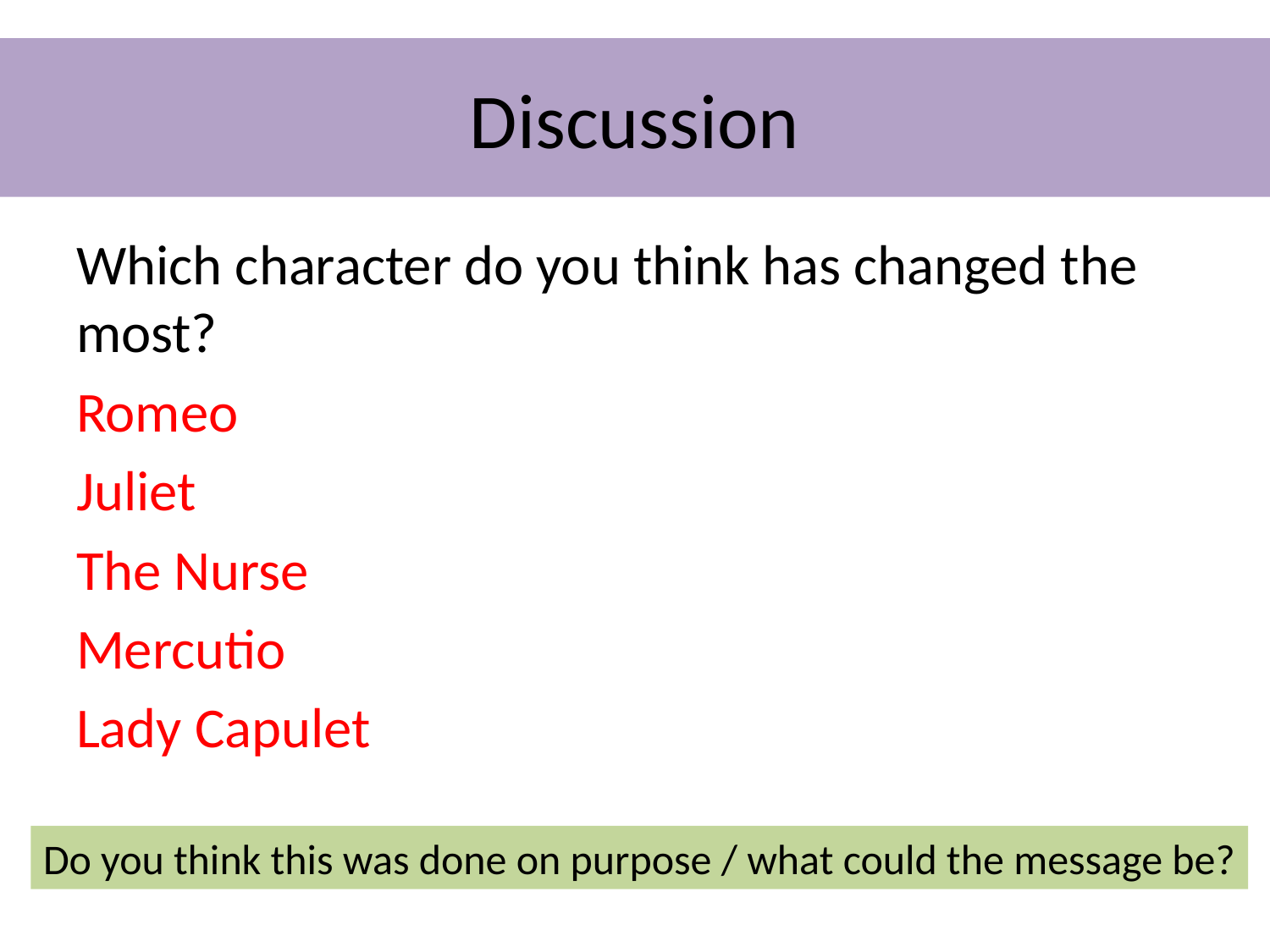

# Discussion
Which character do you think has changed the most?
Romeo
Juliet
The Nurse
Mercutio
Lady Capulet

Do you think this was done on purpose / what could the message be?